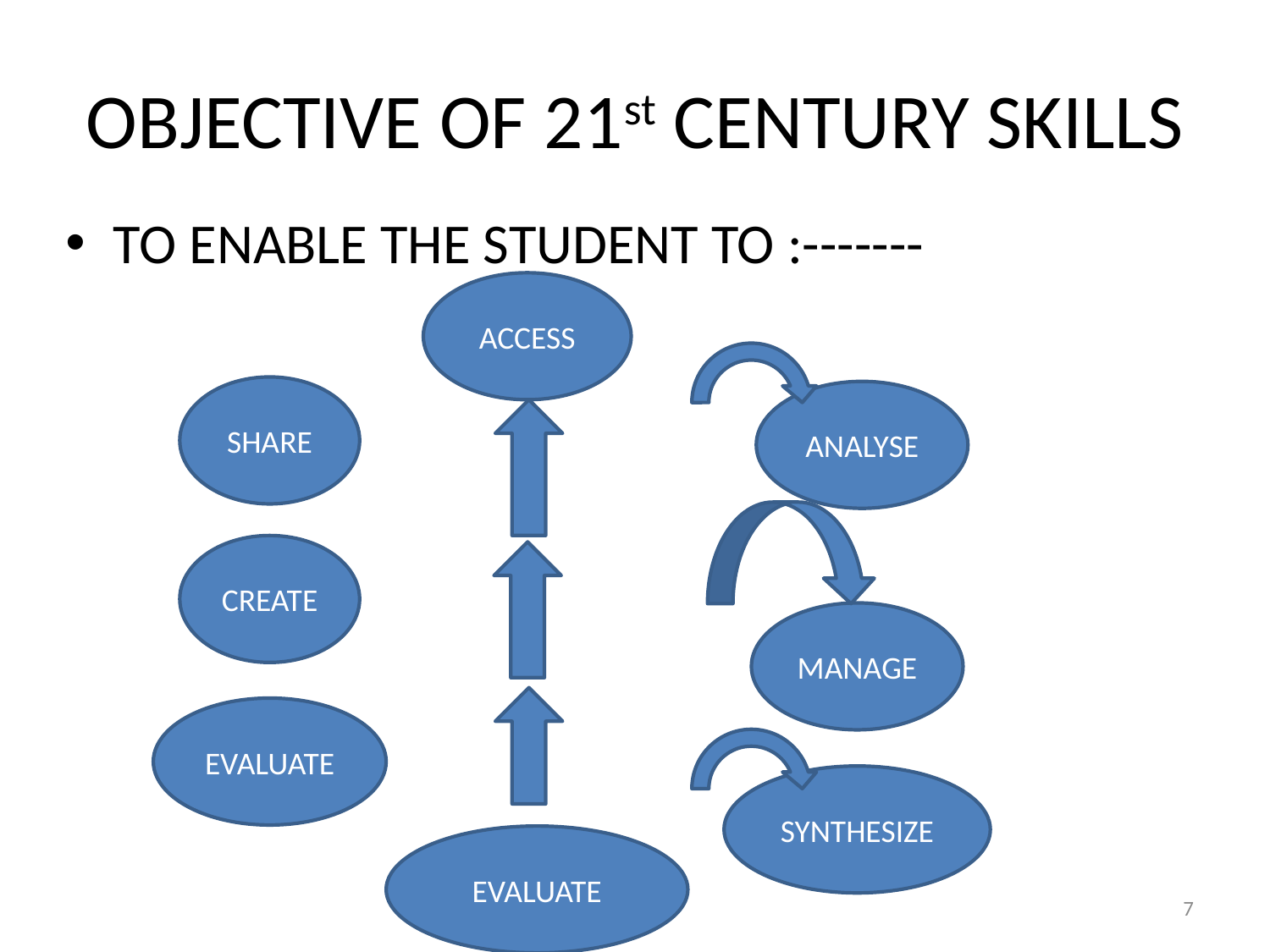

# OBJECTIVE OF 21st CENTURY SKILLS
TO ENABLE THE STUDENT TO :-------

ACCESS

SHARE
ANALYSE

CREATE

MANAGE

EVALUATE

SYNTHESIZE
EVALUATE
7